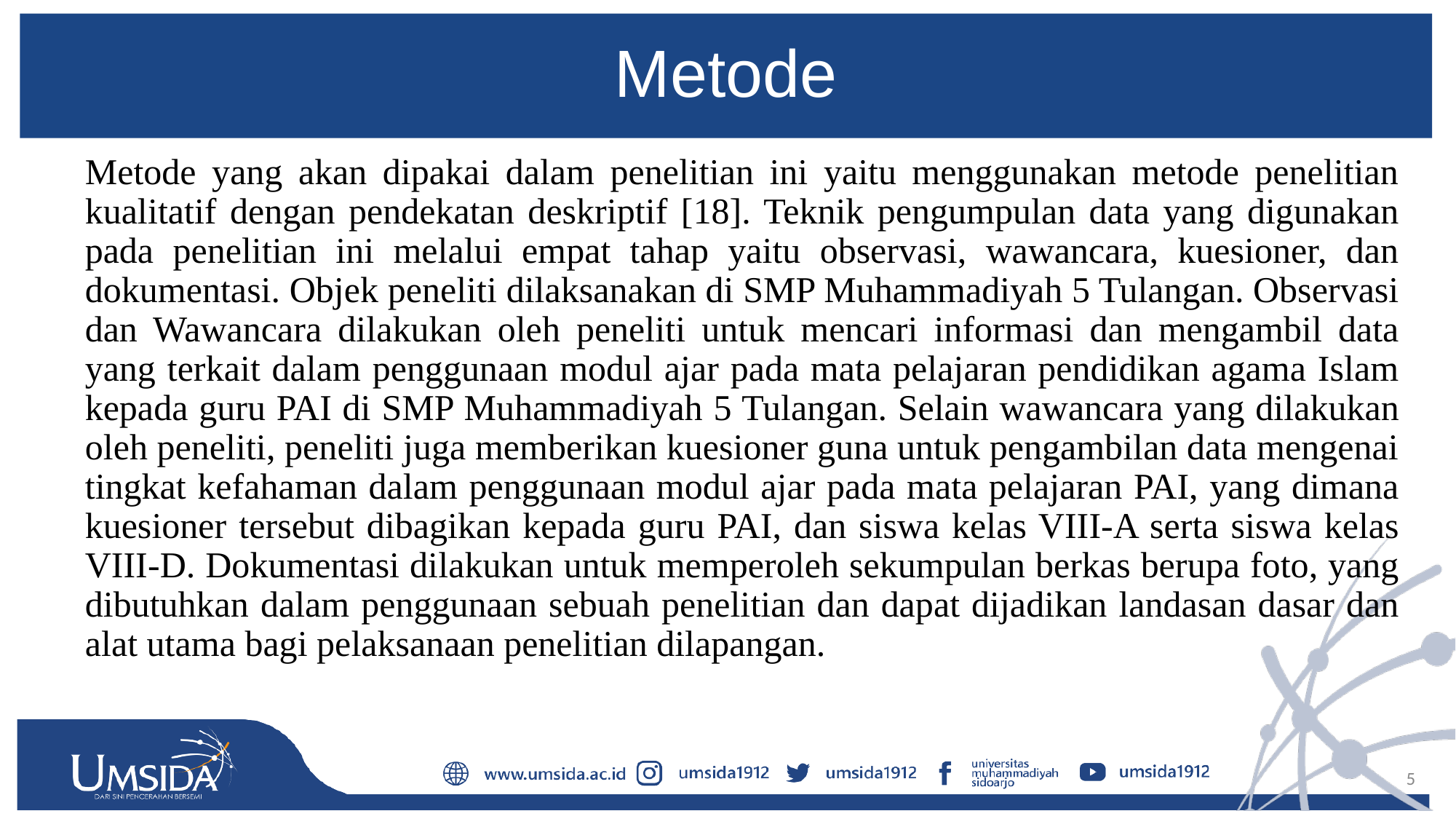

# Metode
	Metode yang akan dipakai dalam penelitian ini yaitu menggunakan metode penelitian kualitatif dengan pendekatan deskriptif [18]. Teknik pengumpulan data yang digunakan pada penelitian ini melalui empat tahap yaitu observasi, wawancara, kuesioner, dan dokumentasi. Objek peneliti dilaksanakan di SMP Muhammadiyah 5 Tulangan. Observasi dan Wawancara dilakukan oleh peneliti untuk mencari informasi dan mengambil data yang terkait dalam penggunaan modul ajar pada mata pelajaran pendidikan agama Islam kepada guru PAI di SMP Muhammadiyah 5 Tulangan. Selain wawancara yang dilakukan oleh peneliti, peneliti juga memberikan kuesioner guna untuk pengambilan data mengenai tingkat kefahaman dalam penggunaan modul ajar pada mata pelajaran PAI, yang dimana kuesioner tersebut dibagikan kepada guru PAI, dan siswa kelas VIII-A serta siswa kelas VIII-D. Dokumentasi dilakukan untuk memperoleh sekumpulan berkas berupa foto, yang dibutuhkan dalam penggunaan sebuah penelitian dan dapat dijadikan landasan dasar dan alat utama bagi pelaksanaan penelitian dilapangan.